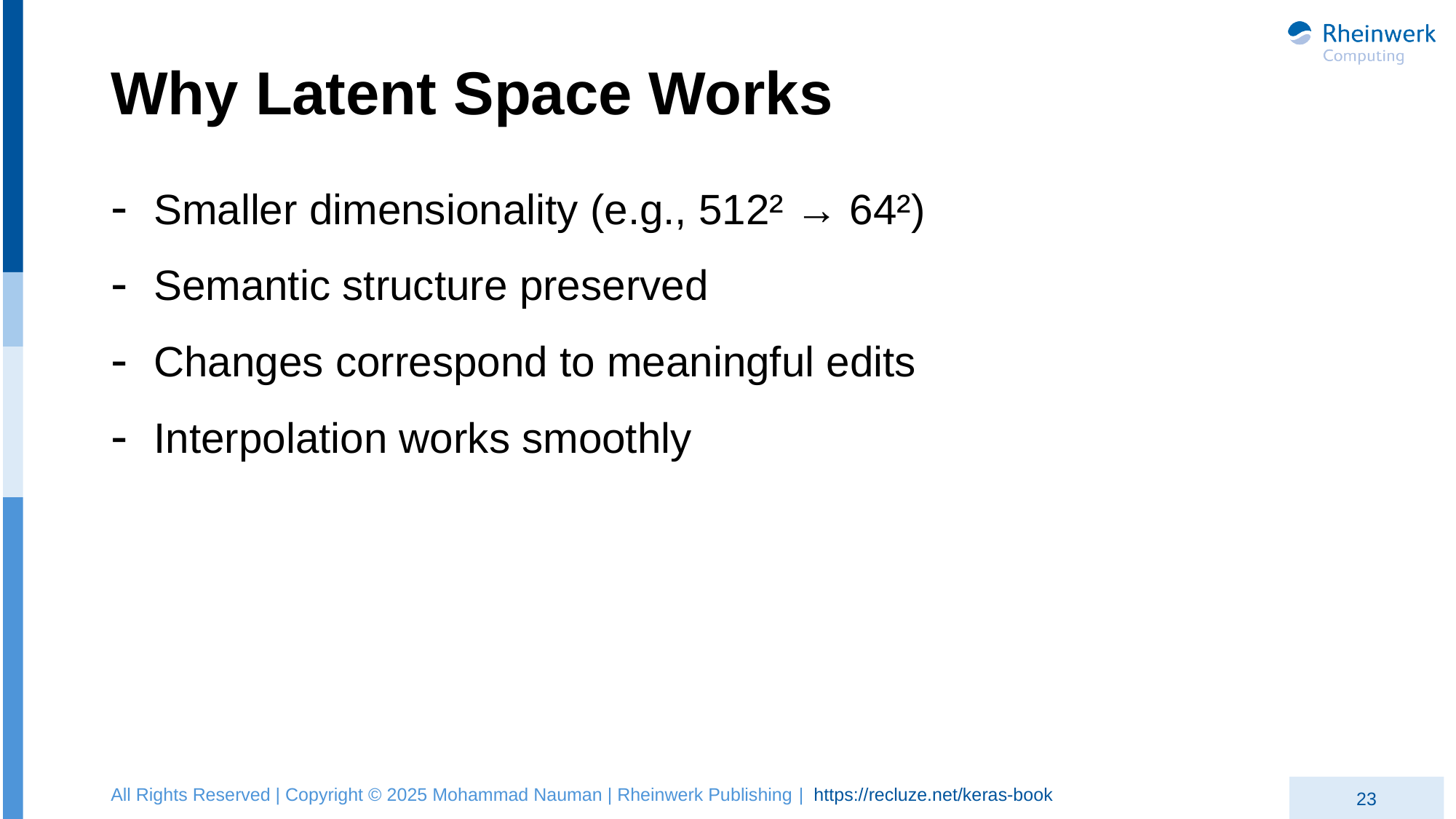

# Why Latent Space Works
Smaller dimensionality (e.g., 512² → 64²)
Semantic structure preserved
Changes correspond to meaningful edits
Interpolation works smoothly